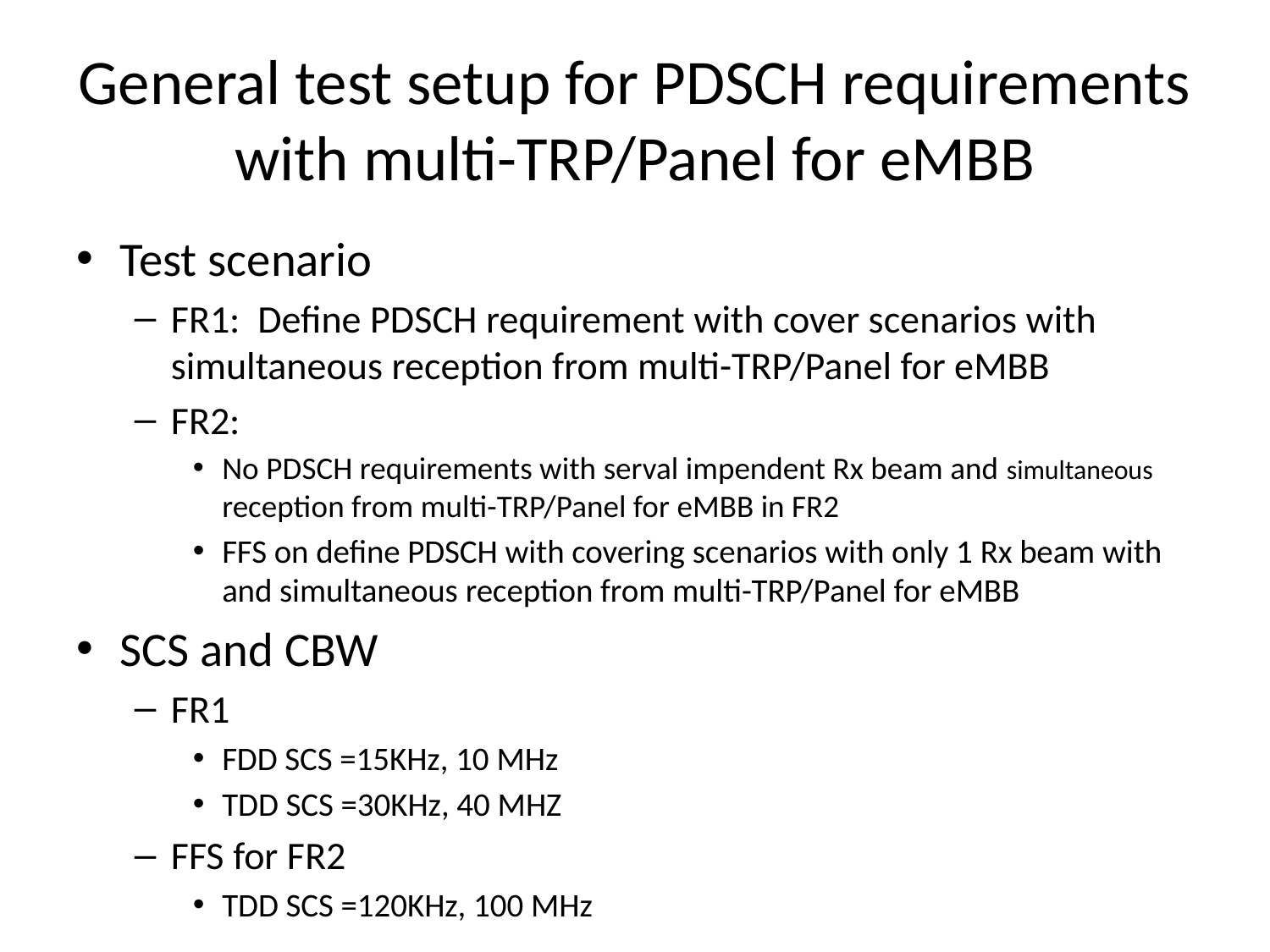

# General test setup for PDSCH requirements with multi-TRP/Panel for eMBB
Test scenario
FR1:  Define PDSCH requirement with cover scenarios with simultaneous reception from multi-TRP/Panel for eMBB
FR2:
No PDSCH requirements with serval impendent Rx beam and simultaneous reception from multi-TRP/Panel for eMBB in FR2
FFS on define PDSCH with covering scenarios with only 1 Rx beam with and simultaneous reception from multi-TRP/Panel for eMBB
SCS and CBW
FR1
FDD SCS =15KHz, 10 MHz
TDD SCS =30KHz, 40 MHZ
FFS for FR2
TDD SCS =120KHz, 100 MHz